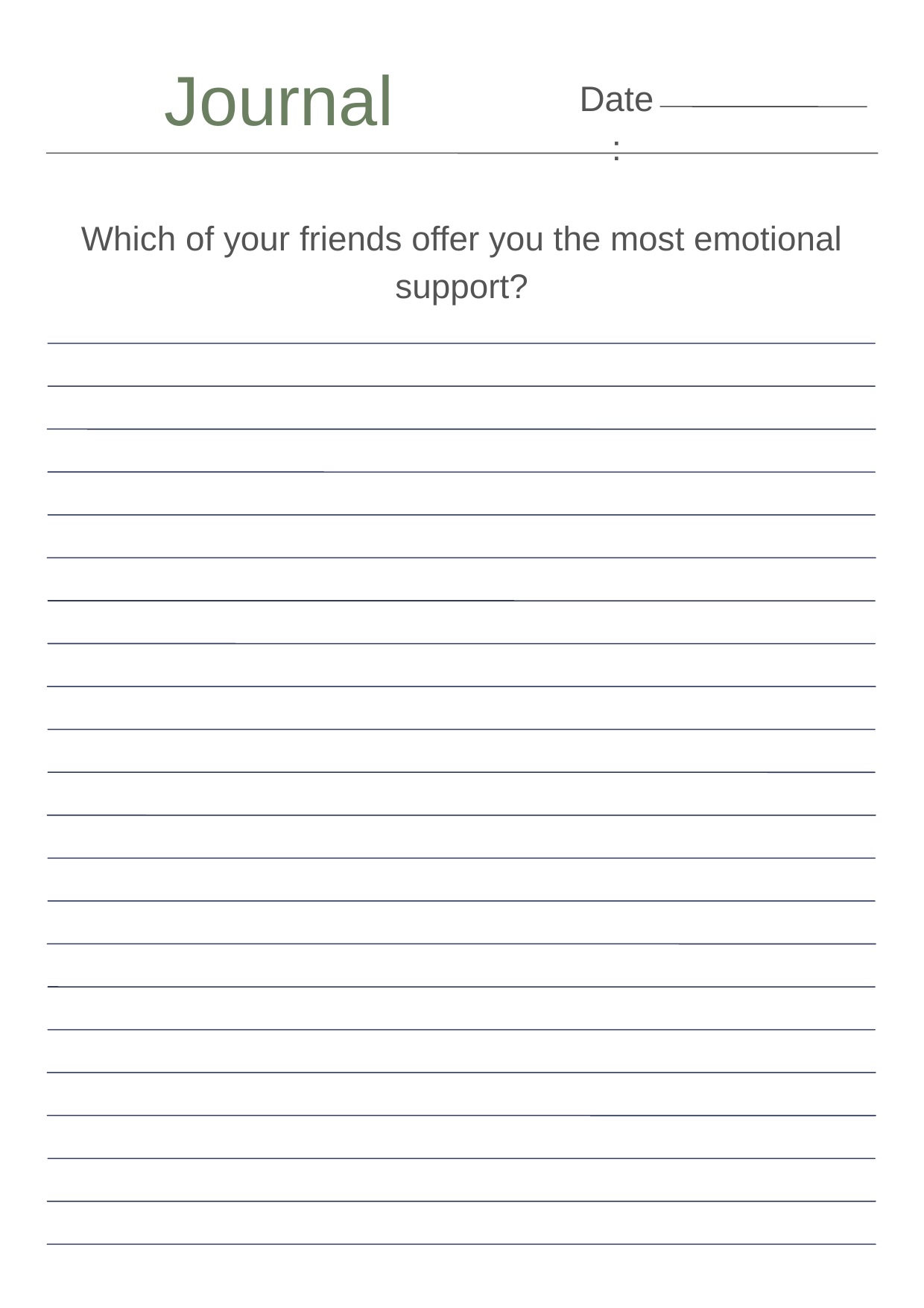

Journal
Date:

Which of your friends offer you the most emotional support?